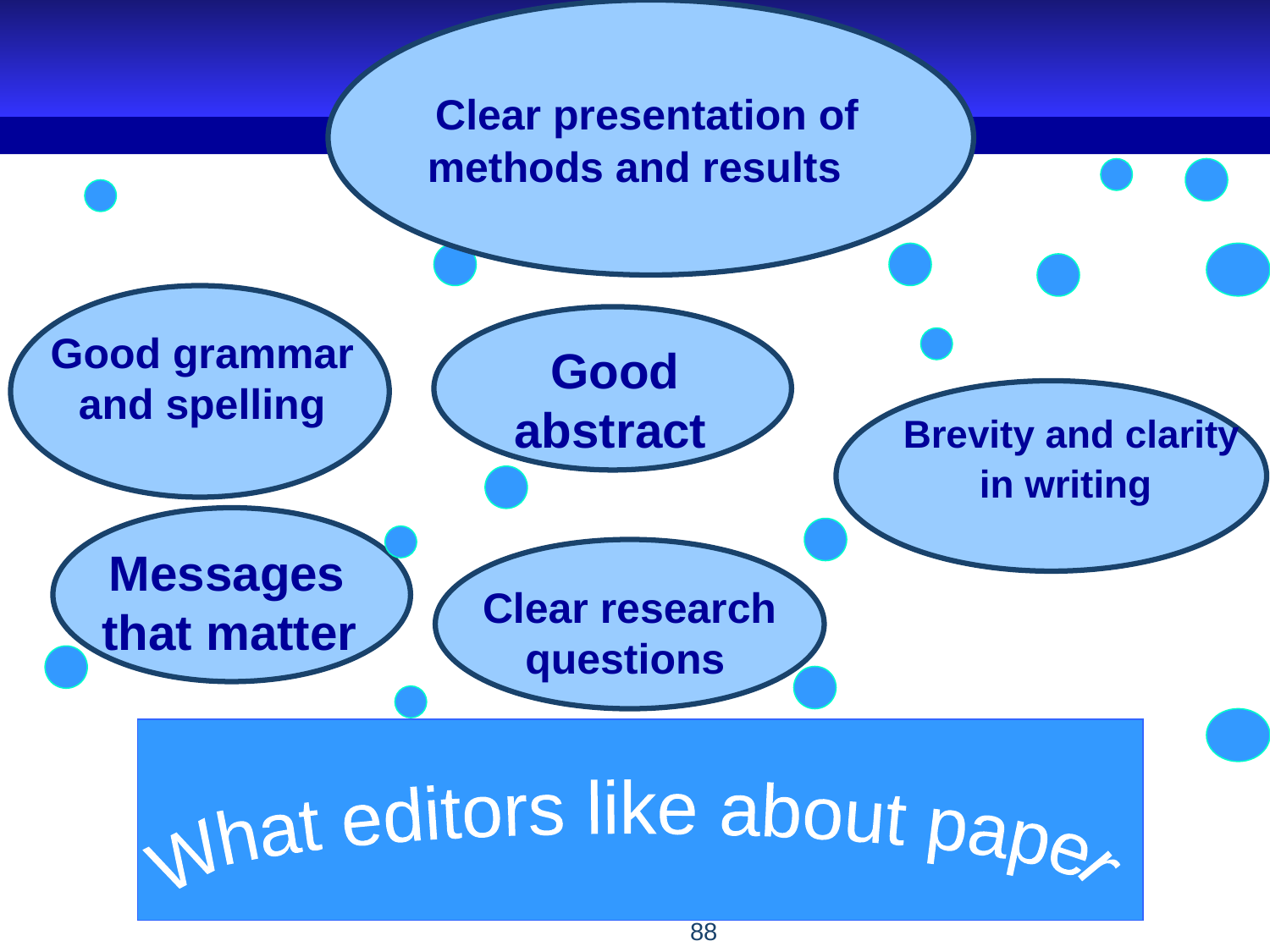

Clear presentation of methods and results

Good grammar and spelling

Good abstract

Brevity and clarity in writing

Messages
that matter

Clear research questions

What editors like about paper
88